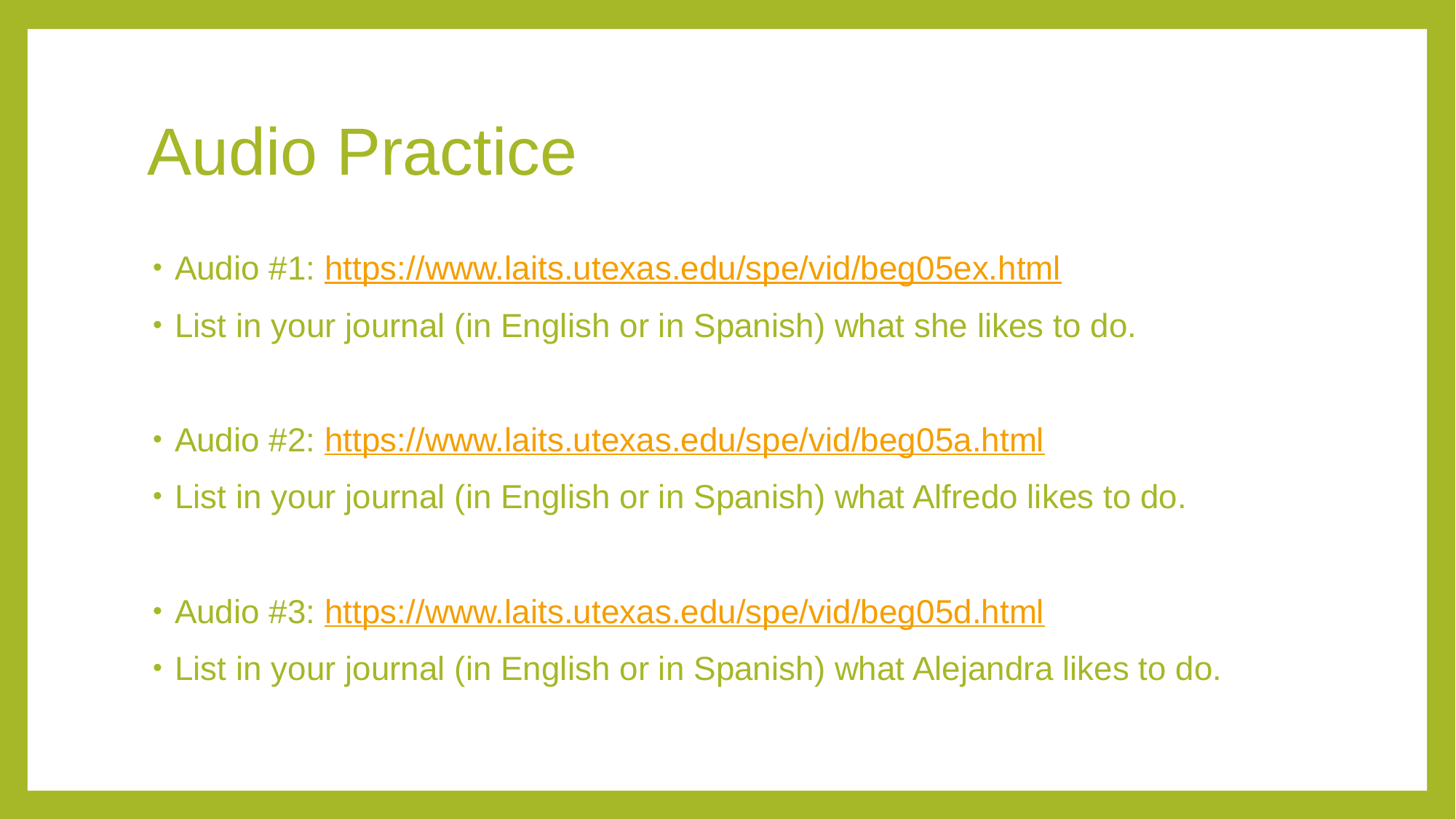

# Audio Practice
Audio #1: https://www.laits.utexas.edu/spe/vid/beg05ex.html
List in your journal (in English or in Spanish) what she likes to do.

Audio #2: https://www.laits.utexas.edu/spe/vid/beg05a.html
List in your journal (in English or in Spanish) what Alfredo likes to do.

Audio #3: https://www.laits.utexas.edu/spe/vid/beg05d.html
List in your journal (in English or in Spanish) what Alejandra likes to do.